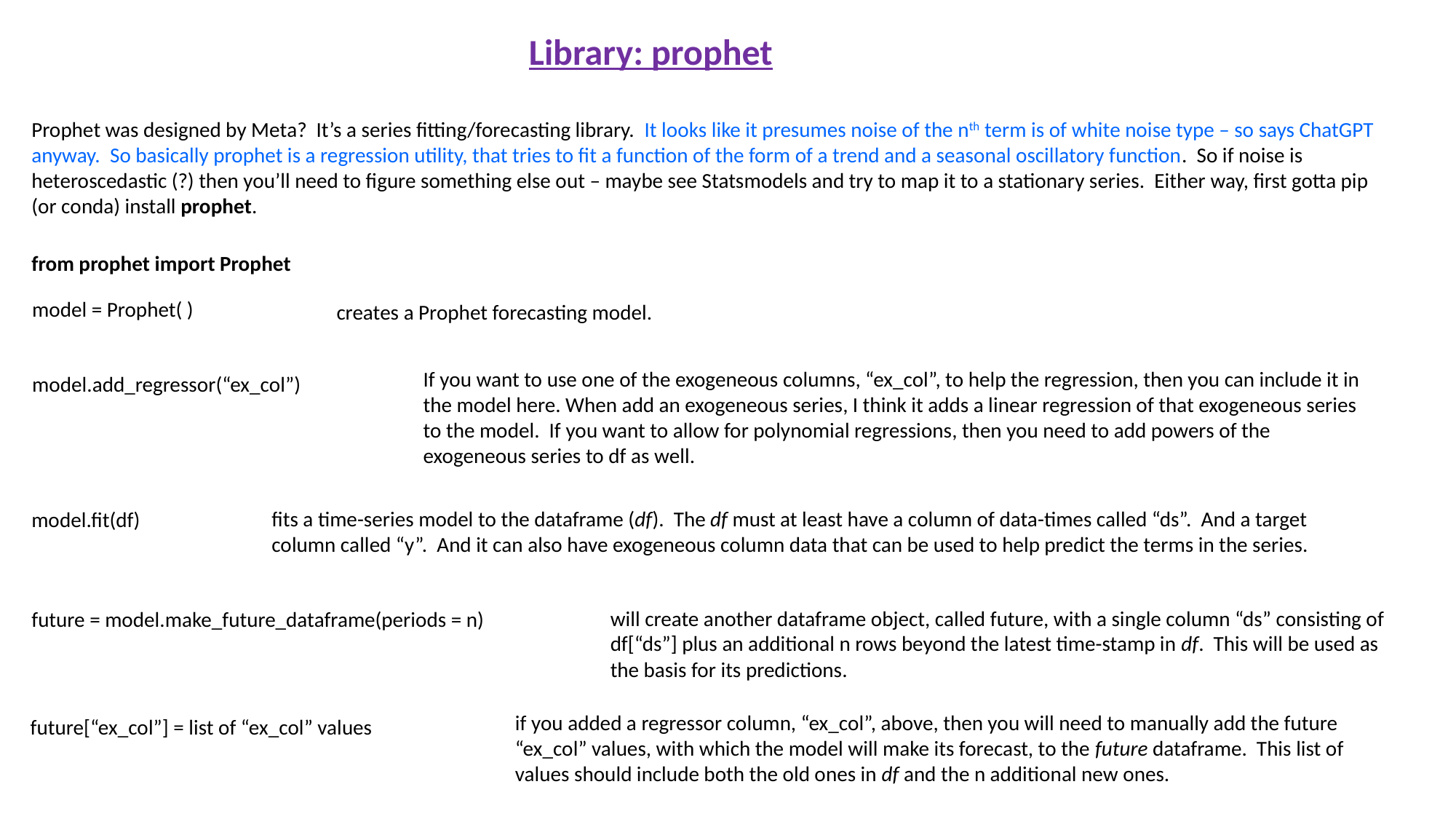

Library: prophet
Prophet was designed by Meta?  It’s a series fitting/forecasting library.  It looks like it presumes noise of the nth term is of white noise type – so says ChatGPT anyway.  So basically prophet is a regression utility, that tries to fit a function of the form of a trend and a seasonal oscillatory function.  So if noise is heteroscedastic (?) then you’ll need to figure something else out – maybe see Statsmodels and try to map it to a stationary series.  Either way, first gotta pip (or conda) install prophet.
from prophet import Prophet
model = Prophet( )
creates a Prophet forecasting model.
If you want to use one of the exogeneous columns, “ex_col”, to help the regression, then you can include it in the model here. When add an exogeneous series, I think it adds a linear regression of that exogeneous series to the model.  If you want to allow for polynomial regressions, then you need to add powers of the exogeneous series to df as well.
model.add_regressor(“ex_col”)
fits a time-series model to the dataframe (df).  The df must at least have a column of data-times called “ds”.  And a target column called “y”.  And it can also have exogeneous column data that can be used to help predict the terms in the series.
model.fit(df)
will create another dataframe object, called future, with a single column “ds” consisting of df[“ds”] plus an additional n rows beyond the latest time-stamp in df.  This will be used as the basis for its predictions.
future = model.make_future_dataframe(periods = n)
if you added a regressor column, “ex_col”, above, then you will need to manually add the future “ex_col” values, with which the model will make its forecast, to the future dataframe.  This list of values should include both the old ones in df and the n additional new ones.
future[“ex_col”] = list of “ex_col” values